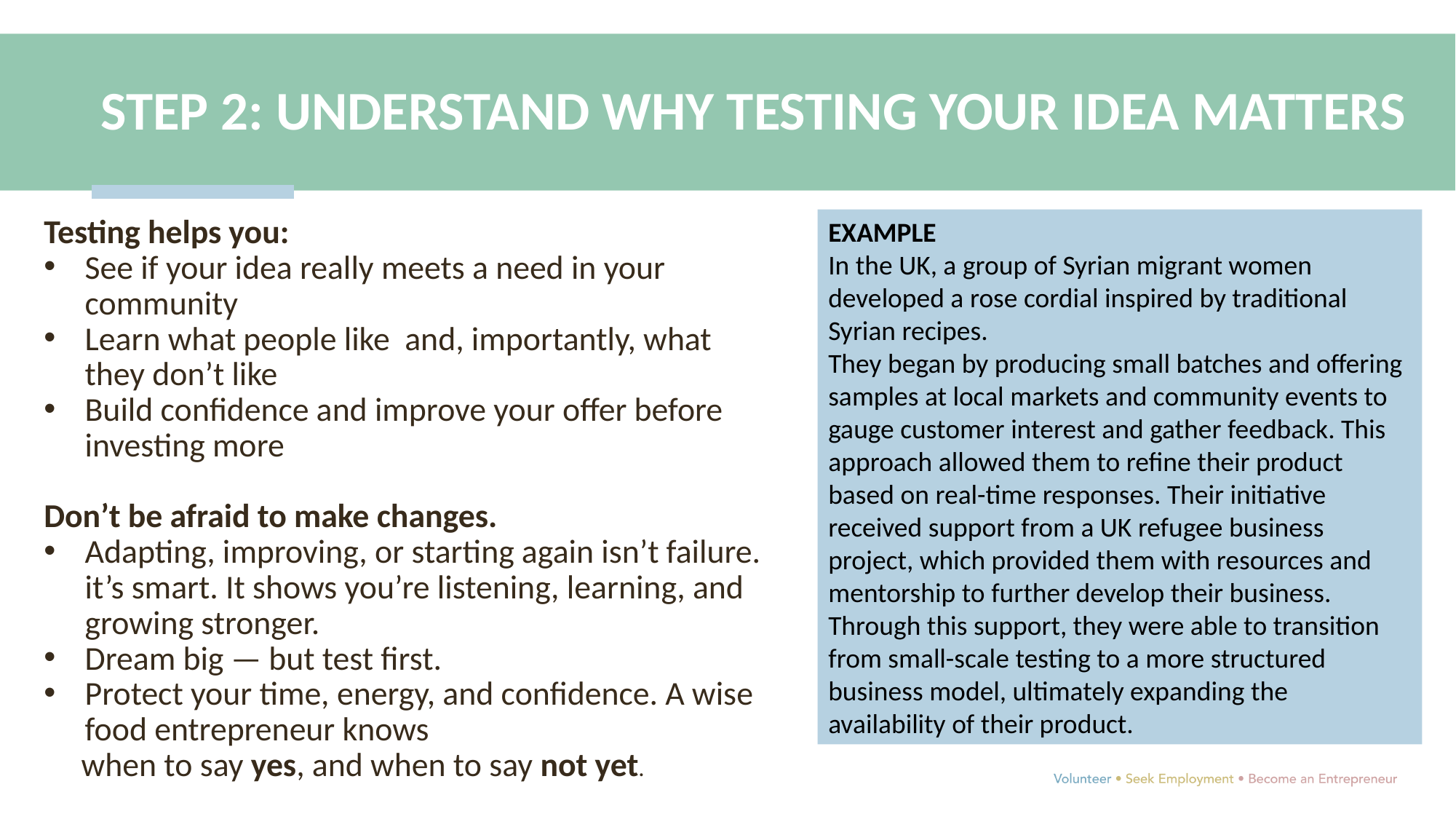

STEP 2: UNDERSTAND WHY TESTING YOUR IDEA MATTERS
Testing helps you:
See if your idea really meets a need in your community
Learn what people like  and, importantly, what they don’t like
Build confidence and improve your offer before investing more

Don’t be afraid to make changes.
Adapting, improving, or starting again isn’t failure. it’s smart. It shows you’re listening, learning, and growing stronger.
Dream big — but test first.
Protect your time, energy, and confidence. A wise food entrepreneur knows
     when to say yes, and when to say not yet.

EXAMPLE
In the UK, a group of Syrian migrant women developed a rose cordial inspired by traditional Syrian recipes.
They began by producing small batches and offering samples at local markets and community events to gauge customer interest and gather feedback. This approach allowed them to refine their product based on real-time responses. Their initiative received support from a UK refugee business project, which provided them with resources and mentorship to further develop their business. Through this support, they were able to transition from small-scale testing to a more structured business model, ultimately expanding the availability of their product.